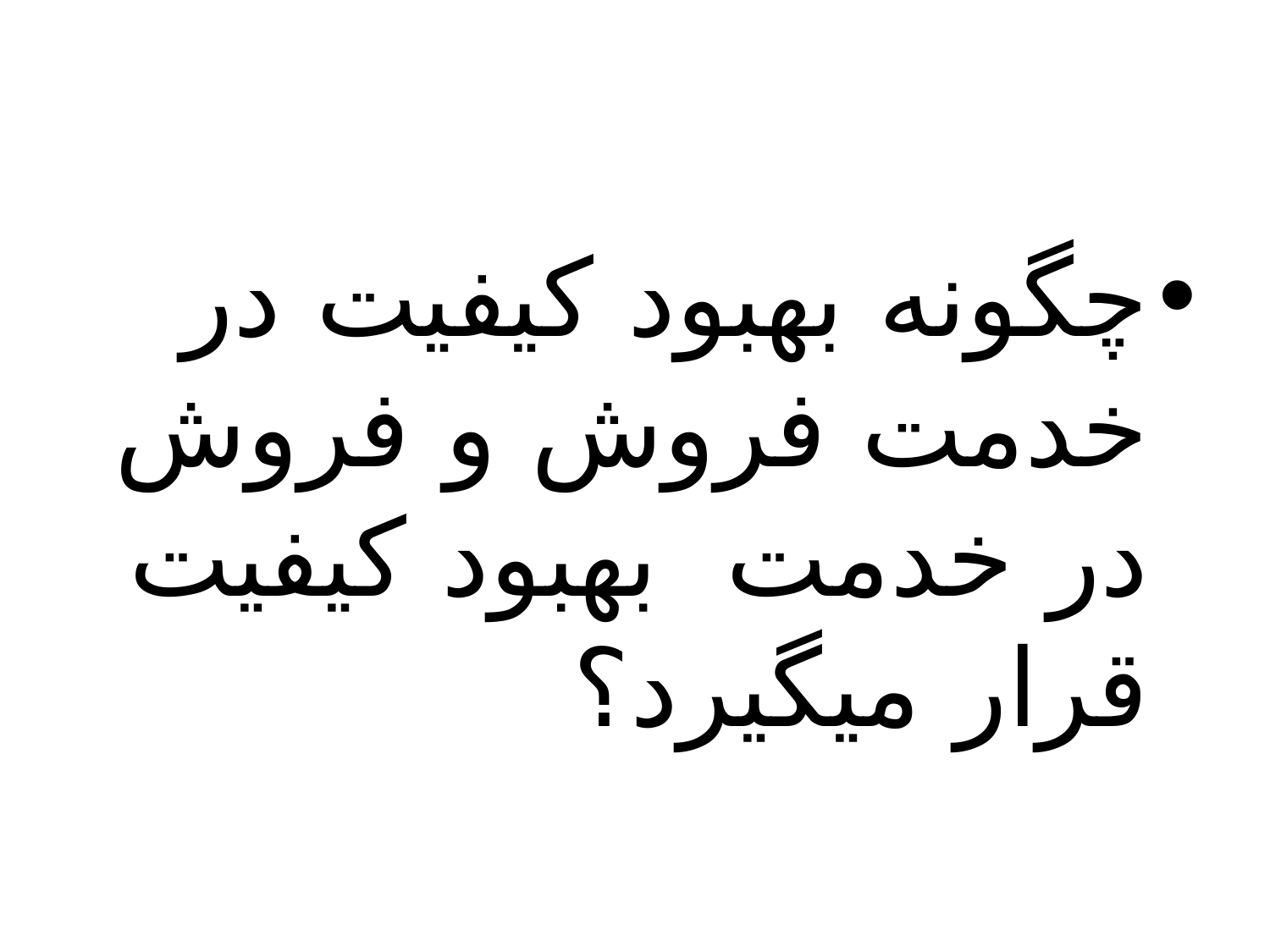

#
چگونه بهبود کیفیت در خدمت فروش و فروش در خدمت  بهبود کیفیت قرار میگیرد؟